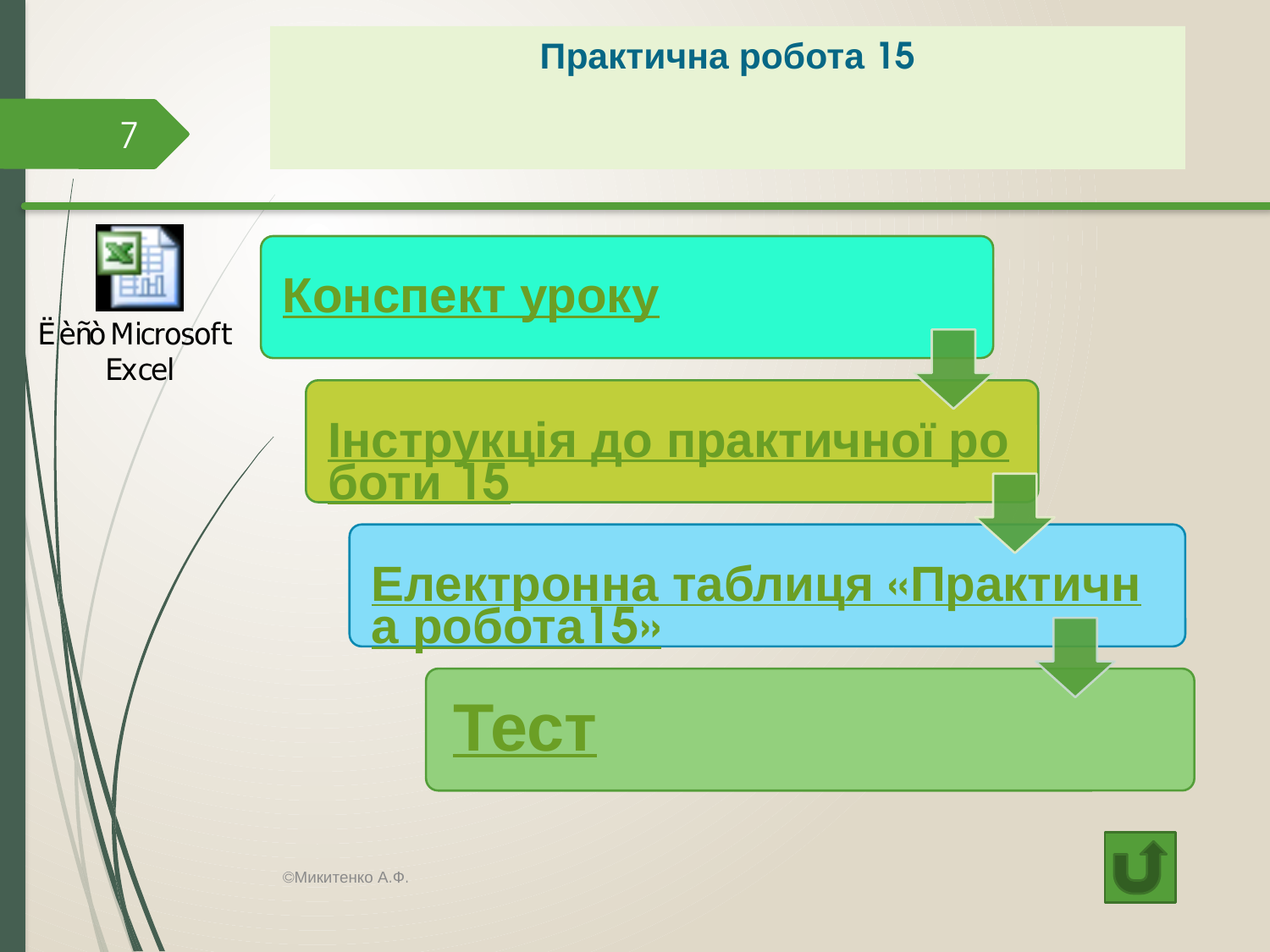

# Практична робота 15
7
Конспект уроку
Інструкція до практичної роботи 15
Електронна таблиця «Практична робота15»
Тест

©Микитенко А.Ф.